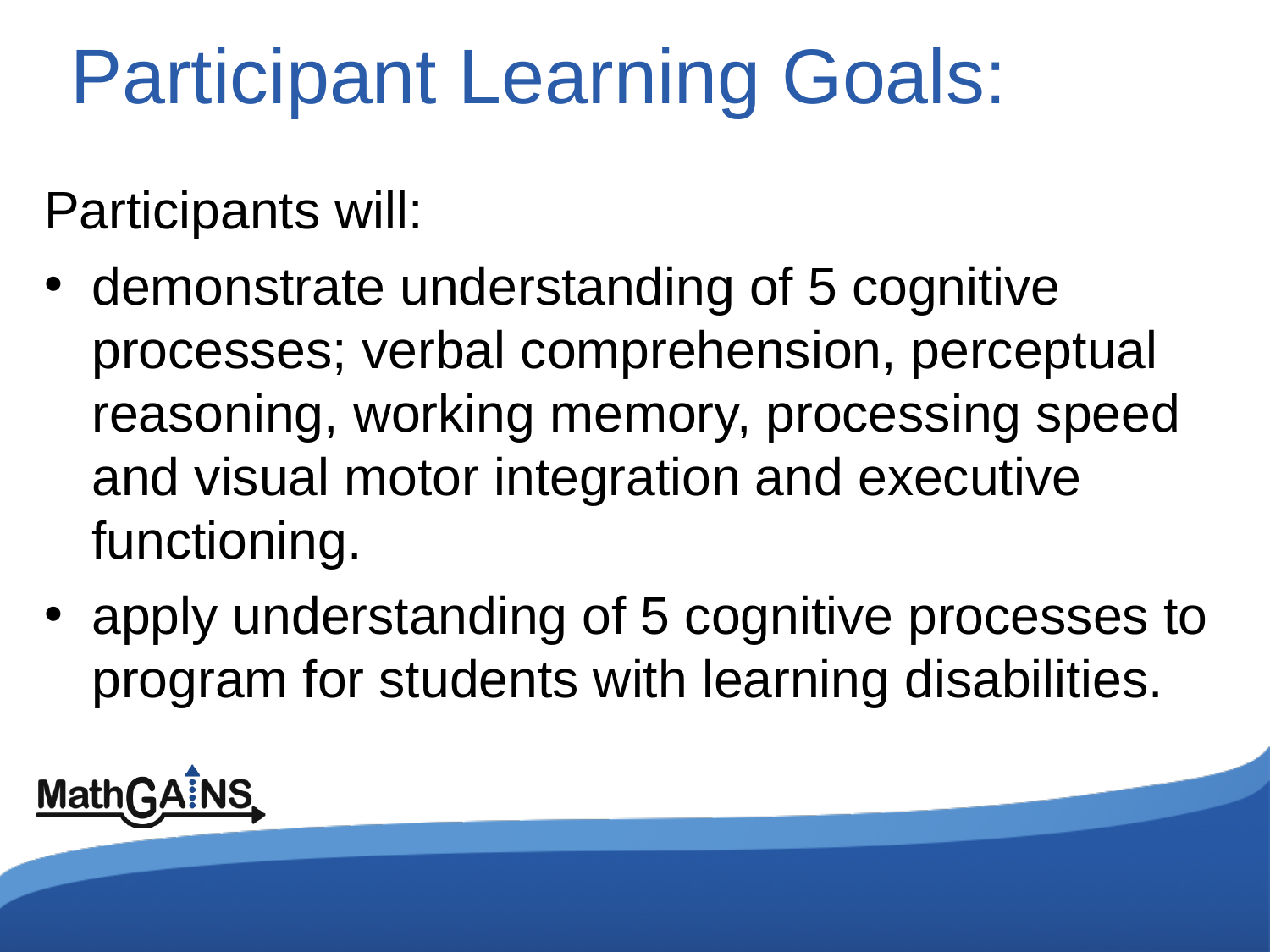

# Participant Learning Goals:
Participants will:
demonstrate understanding of 5 cognitive processes; verbal comprehension, perceptual reasoning, working memory, processing speed and visual motor integration and executive functioning.
apply understanding of 5 cognitive processes to program for students with learning disabilities.